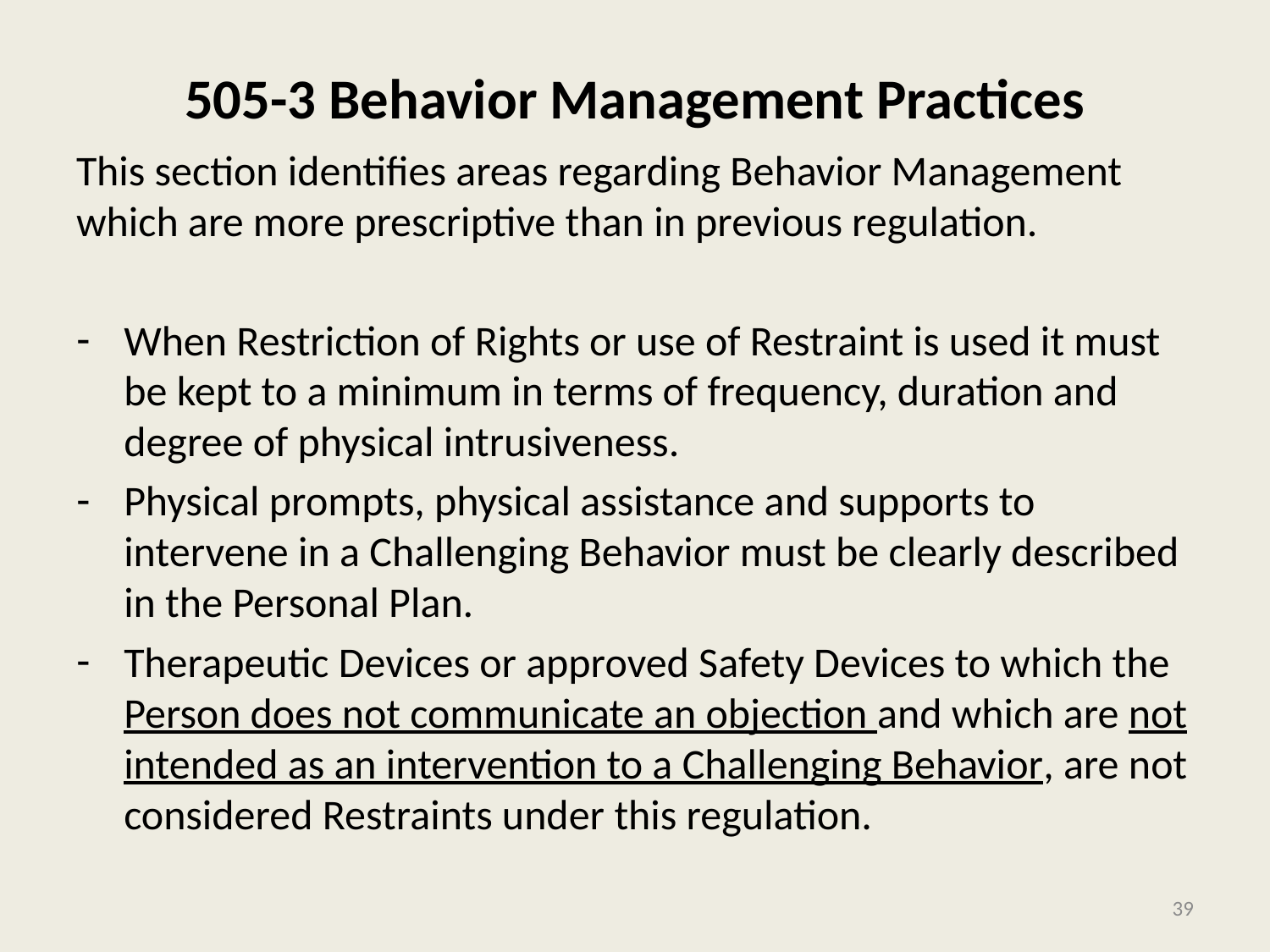

# 505-3 Behavior Management Practices
This section identifies areas regarding Behavior Management which are more prescriptive than in previous regulation.

When Restriction of Rights or use of Restraint is used it must be kept to a minimum in terms of frequency, duration and degree of physical intrusiveness.
Physical prompts, physical assistance and supports to intervene in a Challenging Behavior must be clearly described in the Personal Plan.
Therapeutic Devices or approved Safety Devices to which the Person does not communicate an objection and which are not intended as an intervention to a Challenging Behavior, are not considered Restraints under this regulation.

39